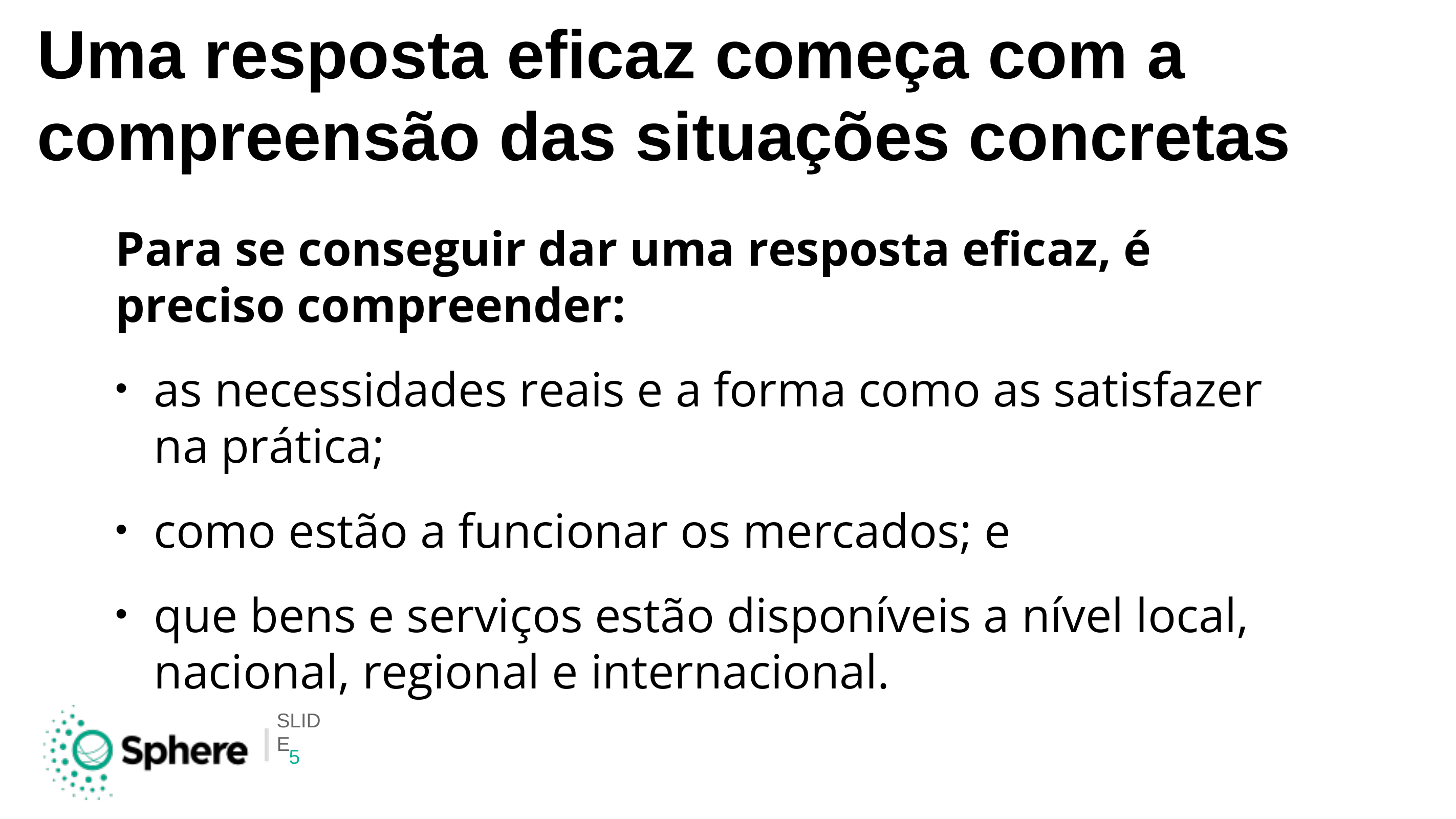

# Uma resposta eficaz começa com a compreensão das situações concretas
Para se conseguir dar uma resposta eficaz, é preciso compreender:
as necessidades reais e a forma como as satisfazer na prática;
como estão a funcionar os mercados; e
que bens e serviços estão disponíveis a nível local, nacional, regional e internacional.
5